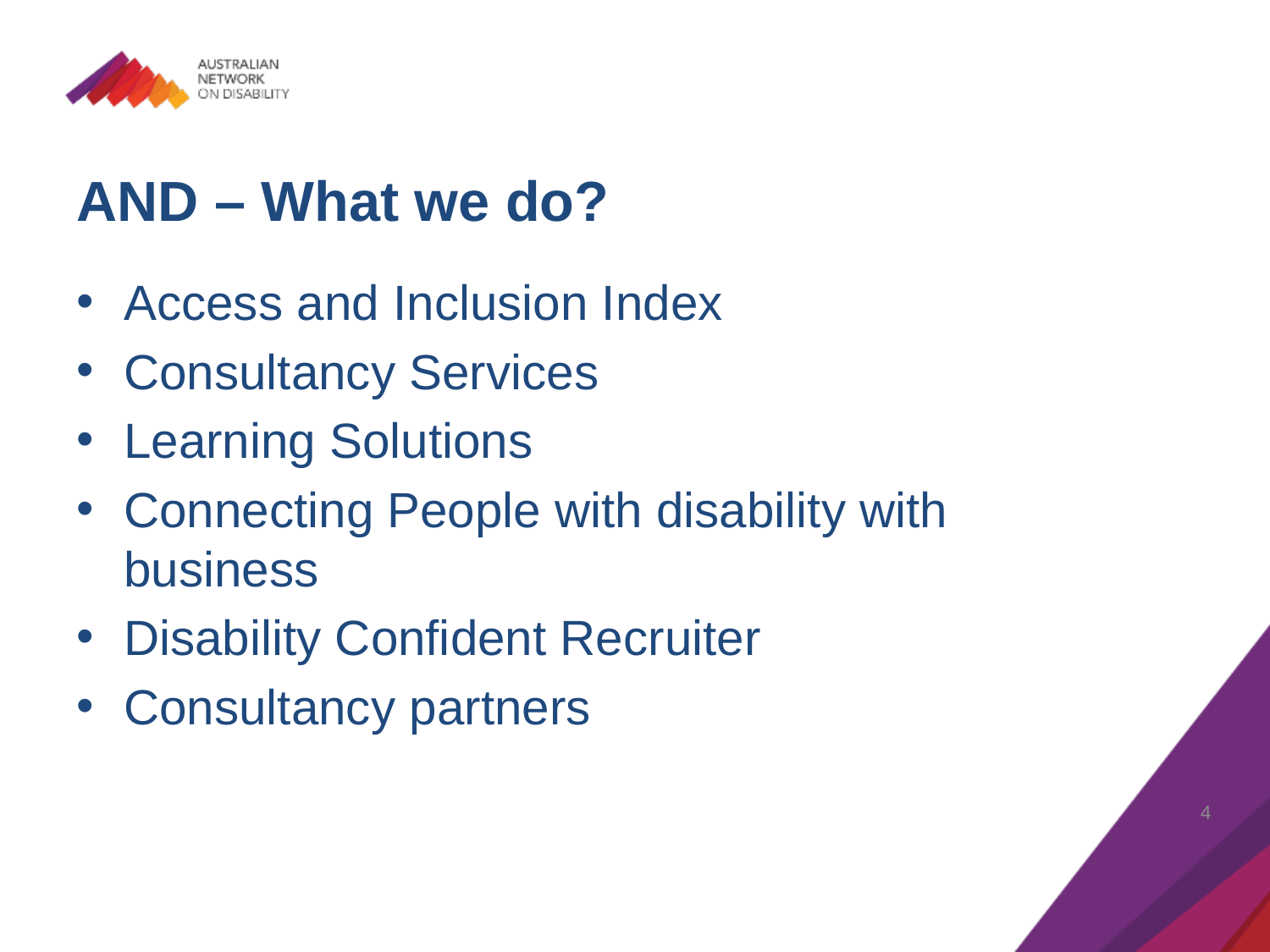

# AND – What we do?
Access and Inclusion Index
Consultancy Services
Learning Solutions
Connecting People with disability with business
Disability Confident Recruiter
Consultancy partners
4